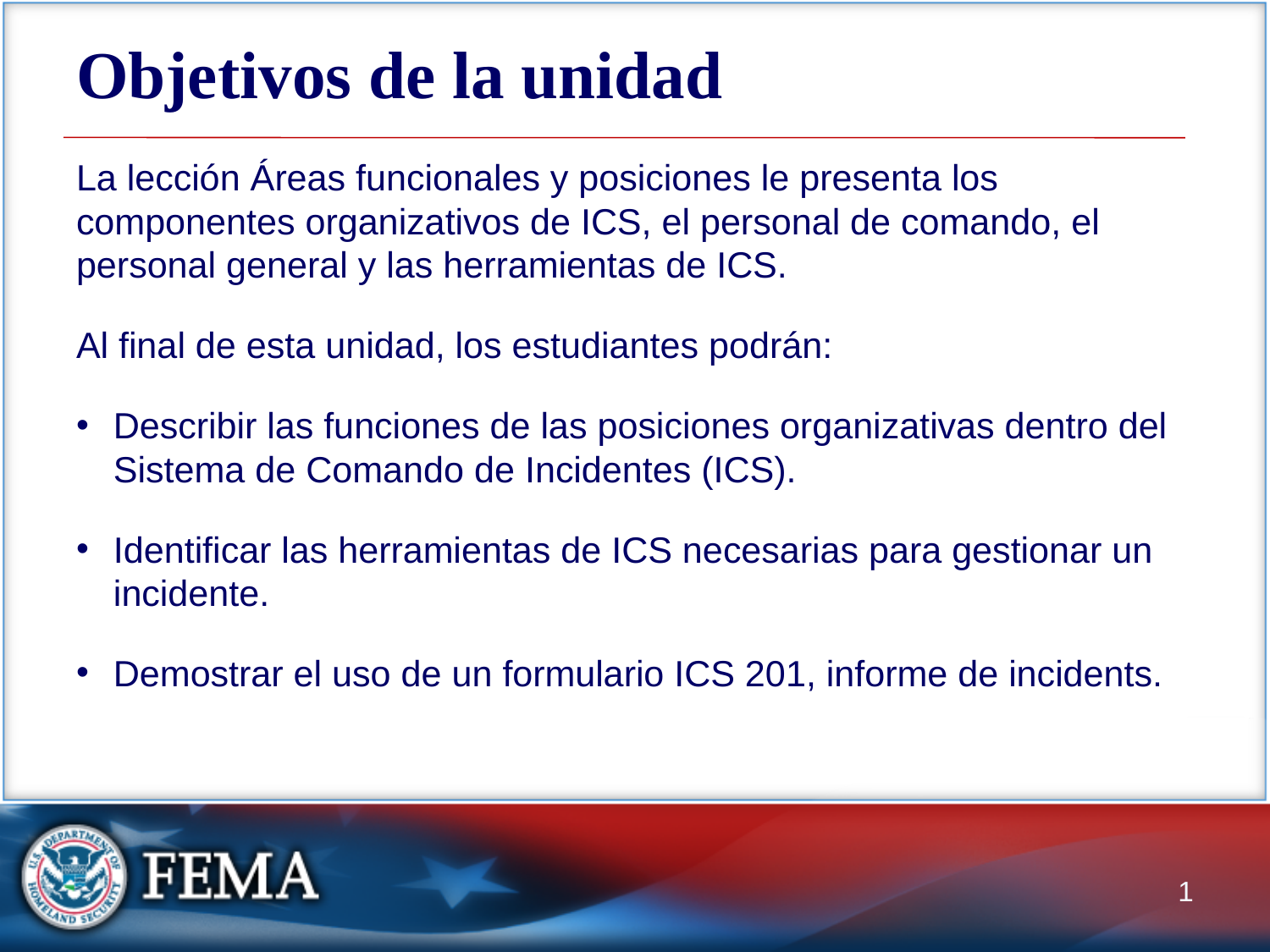

# Objetivos de la unidad
La lección Áreas funcionales y posiciones le presenta los componentes organizativos de ICS, el personal de comando, el personal general y las herramientas de ICS.
Al final de esta unidad, los estudiantes podrán:
Describir las funciones de las posiciones organizativas dentro del Sistema de Comando de Incidentes (ICS).
Identificar las herramientas de ICS necesarias para gestionar un incidente.
Demostrar el uso de un formulario ICS 201, informe de incidents.

1